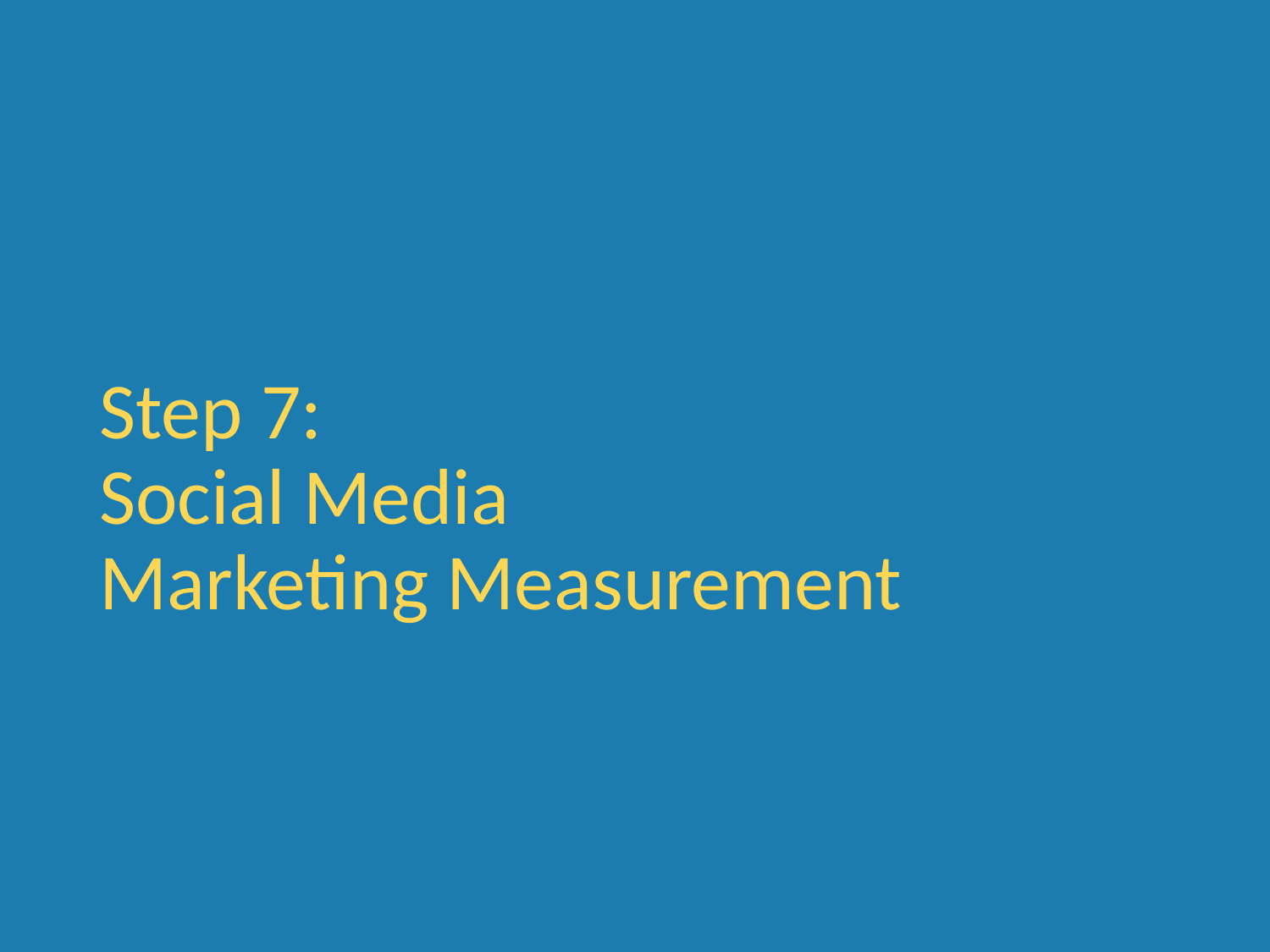

# Step 7: Social Media Marketing Measurement